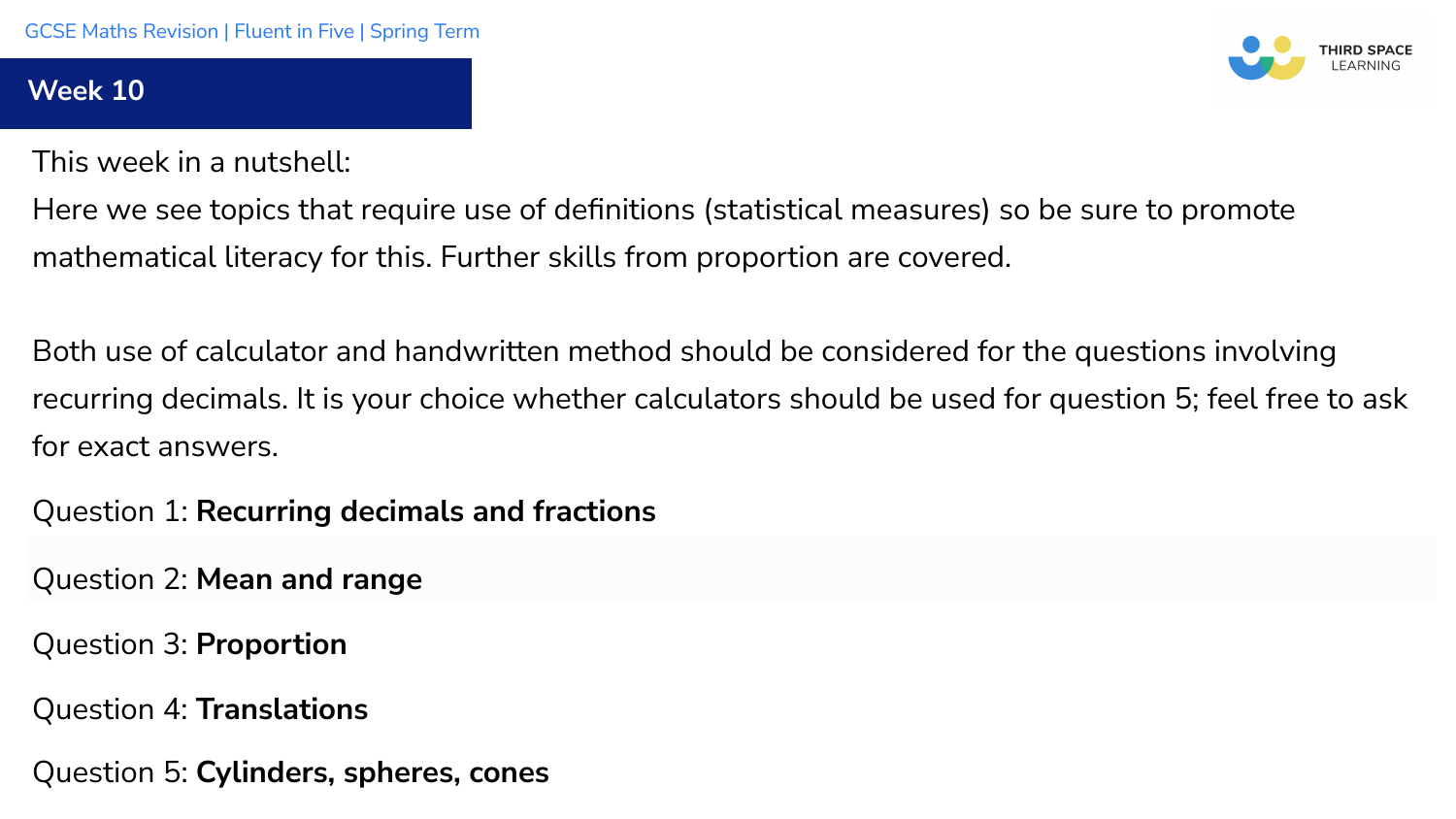

Week 10
| This week in a nutshell: Here we see topics that require use of definitions (statistical measures) so be sure to promote mathematical literacy for this. Further skills from proportion are covered. Both use of calculator and handwritten method should be considered for the questions involving recurring decimals. It is your choice whether calculators should be used for question 5; feel free to ask for exact answers. |
| --- |
| Question 1: Recurring decimals and fractions |
| Question 2: Mean and range |
| Question 3: Proportion |
| Question 4: Translations |
| Question 5: Cylinders, spheres, cones |